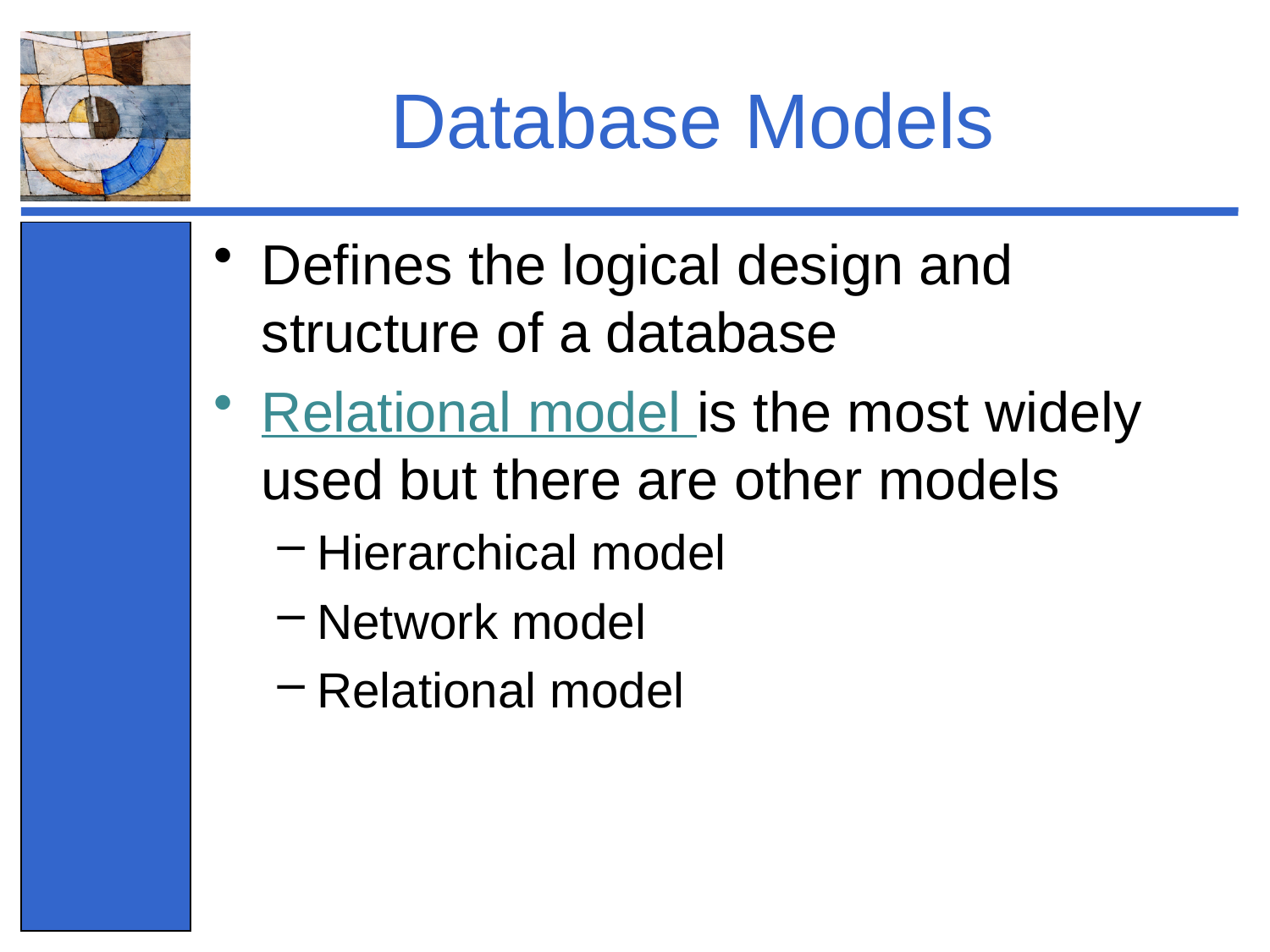

# Database Models
Defines the logical design and structure of a database
Relational model is the most widely used but there are other models
Hierarchical model
Network model
Relational model